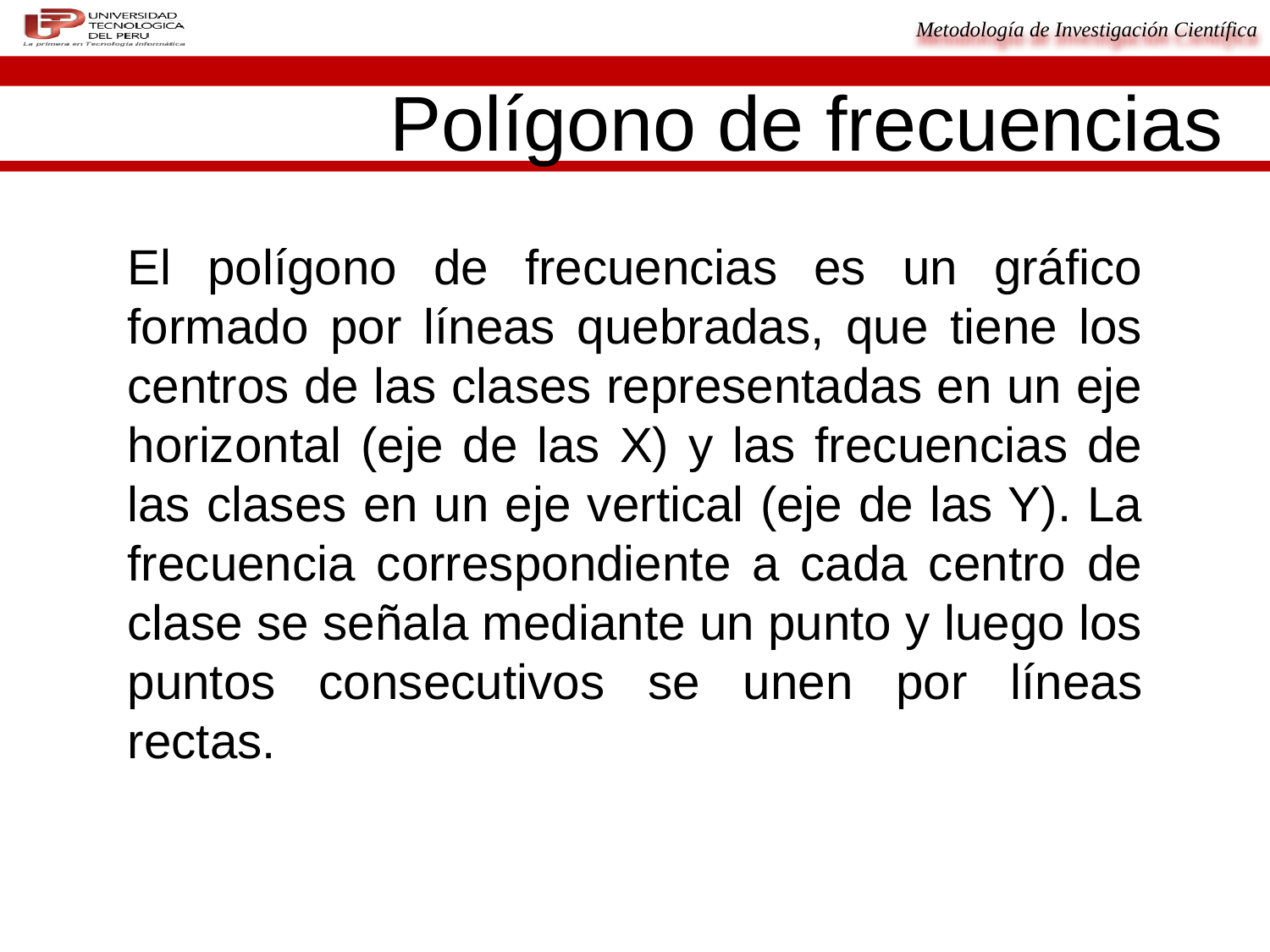

# Polígono de frecuencias
El polígono de frecuencias es un gráfico formado por líneas quebradas, que tiene los centros de las clases representadas en un eje horizontal (eje de las X) y las frecuencias de las clases en un eje vertical (eje de las Y). La frecuencia correspondiente a cada centro de clase se señala mediante un punto y luego los puntos consecutivos se unen por líneas rectas.